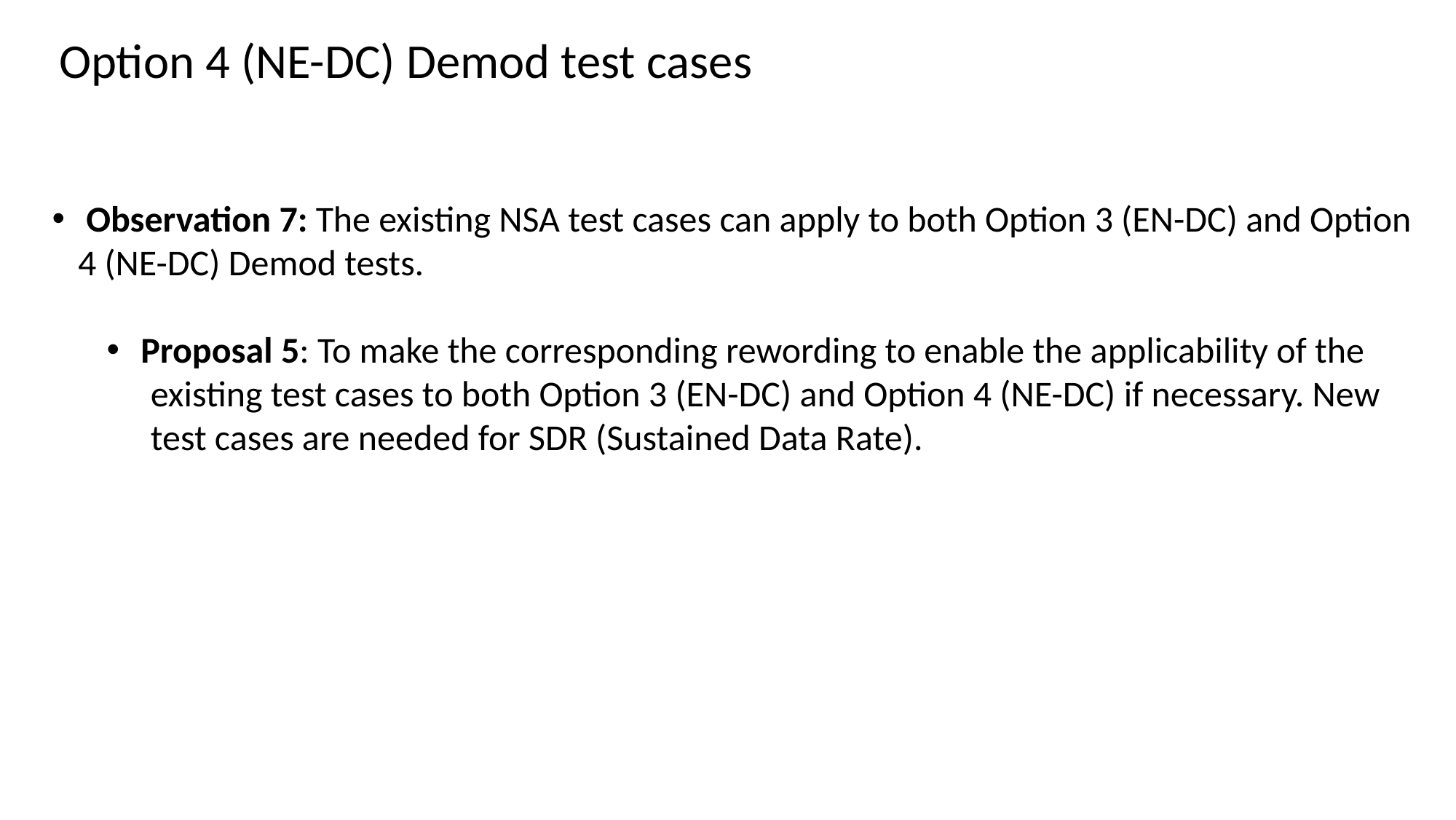

# Option 4 (NE-DC) Demod test cases

 Observation 7: The existing NSA test cases can apply to both Option 3 (EN-DC) and Option 4 (NE-DC) Demod tests.

 Proposal 5: To make the corresponding rewording to enable the applicability of the existing test cases to both Option 3 (EN-DC) and Option 4 (NE-DC) if necessary. New test cases are needed for SDR (Sustained Data Rate).